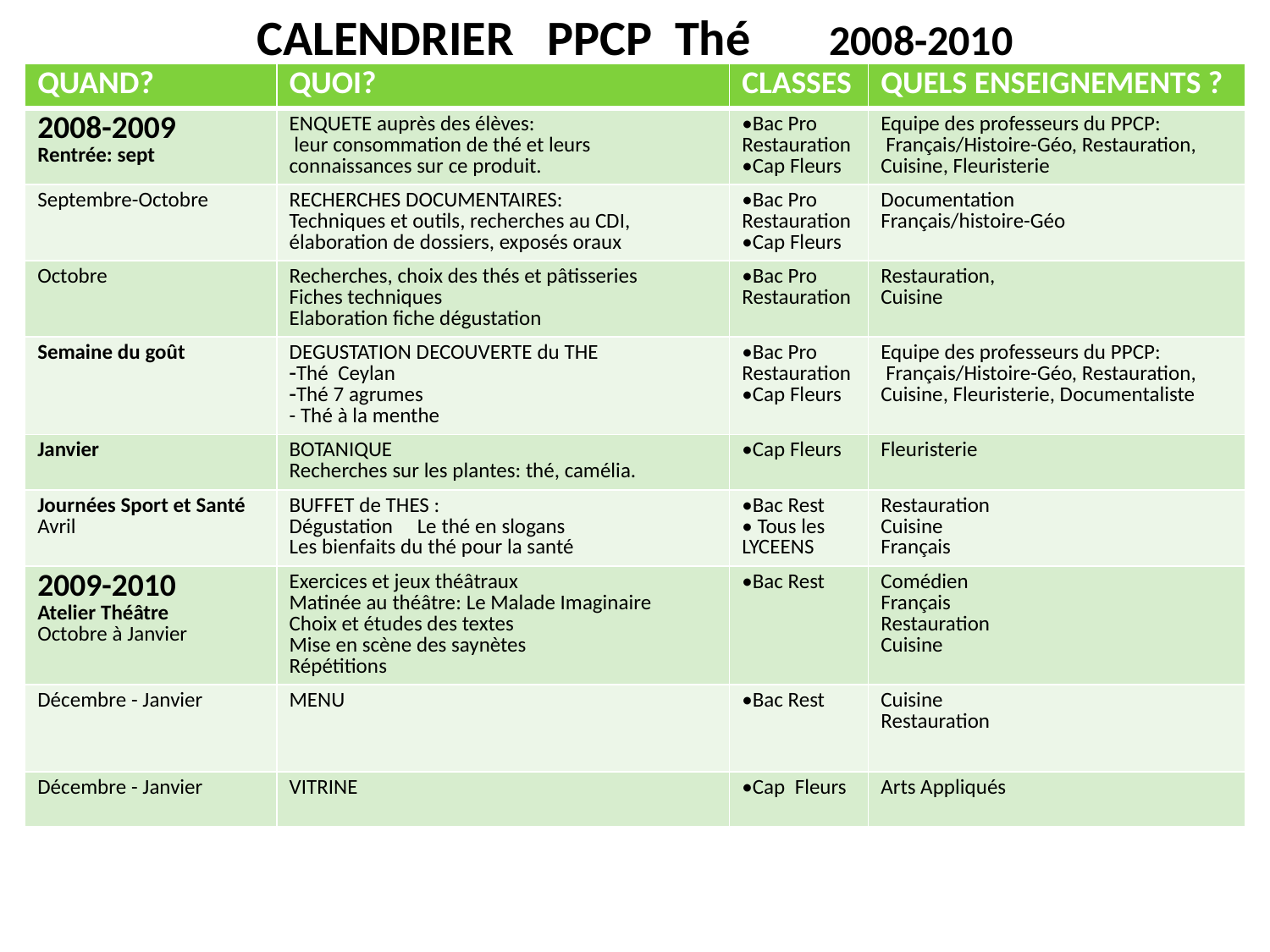

CALENDRIER   PPCP  Thé       2008-2010
| QUAND? | QUOI? | CLASSES | QUELS ENSEIGNEMENTS ? |
| --- | --- | --- | --- |
| 2008-2009 Rentrée: sept | ENQUETE auprès des élèves: leur consommation de thé et leurs connaissances sur ce produit. | •Bac Pro Restauration •Cap Fleurs | Equipe des professeurs du PPCP: Français/Histoire-Géo, Restauration, Cuisine, Fleuristerie |
| Septembre-Octobre | RECHERCHES DOCUMENTAIRES: Techniques et outils, recherches au CDI, élaboration de dossiers, exposés oraux | •Bac Pro Restauration •Cap Fleurs | Documentation Français/histoire-Géo |
| Octobre | Recherches, choix des thés et pâtisseries Fiches techniques Elaboration fiche dégustation | •Bac Pro Restauration | Restauration, Cuisine |
| Semaine du goût | DEGUSTATION DECOUVERTE du THE Thé Ceylan Thé 7 agrumes - Thé à la menthe | •Bac Pro Restauration •Cap Fleurs | Equipe des professeurs du PPCP: Français/Histoire-Géo, Restauration, Cuisine, Fleuristerie, Documentaliste |
| Janvier | BOTANIQUE Recherches sur les plantes: thé, camélia. | •Cap Fleurs | Fleuristerie |
| Journées Sport et Santé Avril | BUFFET de THES : Dégustation Le thé en slogans Les bienfaits du thé pour la santé | •Bac Rest • Tous les LYCEENS | Restauration Cuisine Français |
| 2009-2010 Atelier Théâtre Octobre à Janvier | Exercices et jeux théâtraux Matinée au théâtre: Le Malade Imaginaire Choix et études des textes Mise en scène des saynètes Répétitions | •Bac Rest | Comédien Français Restauration Cuisine |
| Décembre - Janvier | MENU | •Bac Rest | Cuisine Restauration |
| Décembre - Janvier | VITRINE | •Cap Fleurs | Arts Appliqués |
#